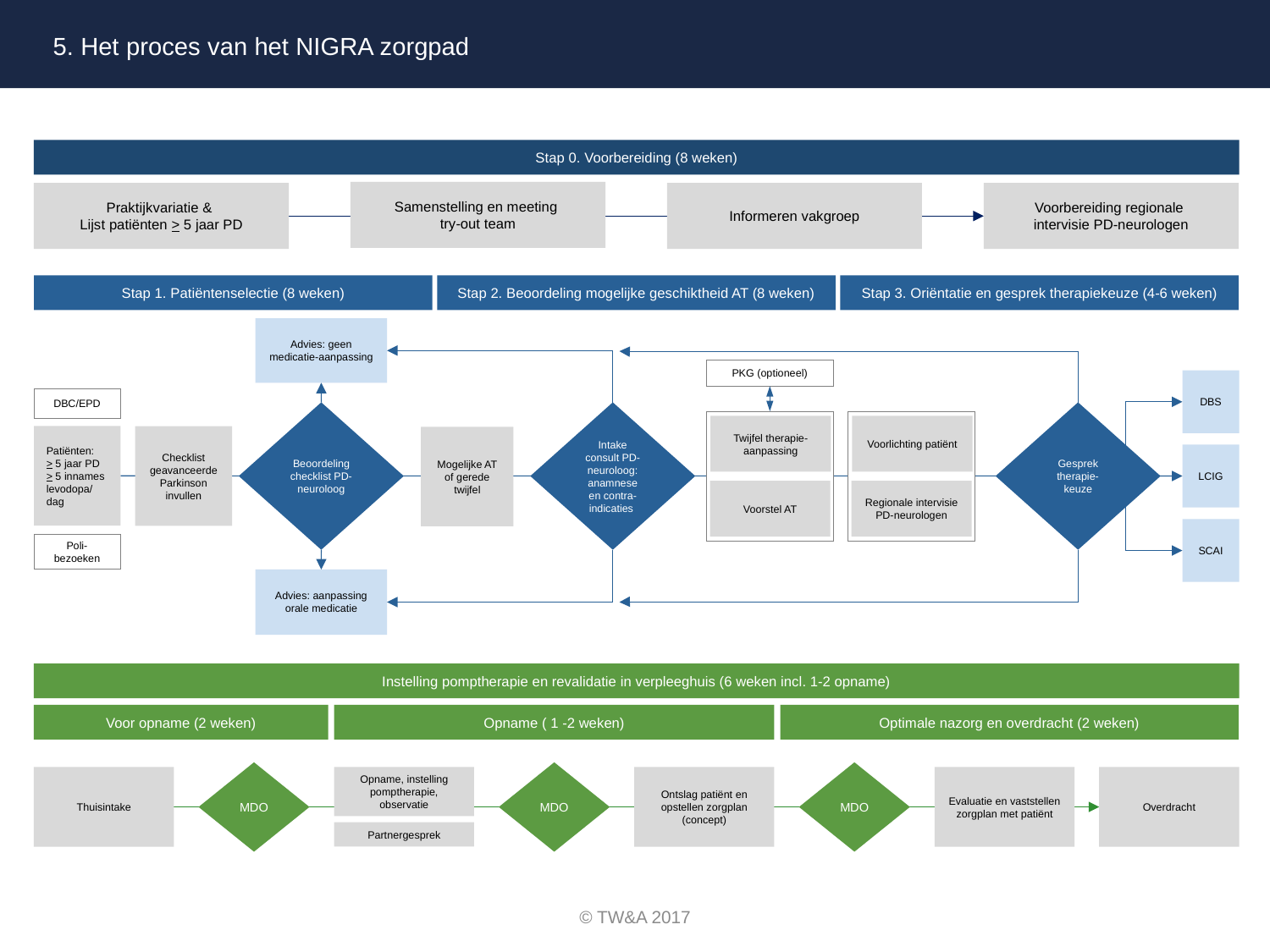

5. Het proces van het NIGRA zorgpad
Stap 0. Voorbereiding (8 weken)
Samenstelling en meeting
try-out team
Praktijkvariatie &
Lijst patiënten > 5 jaar PD
Informeren vakgroep
Voorbereiding regionale
intervisie PD-neurologen
Stap 1. Patiëntenselectie (8 weken)
Stap 2. Beoordeling mogelijke geschiktheid AT (8 weken)
Stap 3. Oriëntatie en gesprek therapiekeuze (4-6 weken)
Advies: geen medicatie-aanpassing
PKG (optioneel)
DBS
DBC/EPD
Beoordeling checklist PD-
neuroloog
Intake consult PD-neuroloog: anamnese en contra- indicaties
Gesprek therapie- keuze

Twijfel therapie-aanpassing
Voorstel AT

Voorlichting patiënt
Regionale intervisie PD-neurologen
Patiënten:
> 5 jaar PD
> 5 innames levodopa/
dag
Checklist geavanceerde Parkinson invullen
Mogelijke AT of gerede twijfel
LCIG
SCAI
Poli-bezoeken
Advies: aanpassing orale medicatie
Instelling pomptherapie en revalidatie in verpleeghuis (6 weken incl. 1-2 opname)
Voor opname (2 weken)
Opname ( 1 -2 weken)
Optimale nazorg en overdracht (2 weken)
MDO
MDO
MDO
Thuisintake
Ontslag patiënt en opstellen zorgplan (concept)
Evaluatie en vaststellen zorgplan met patiënt
Overdracht
Opname, instelling pomptherapie, observatie
Partnergesprek
© TW&A 2017